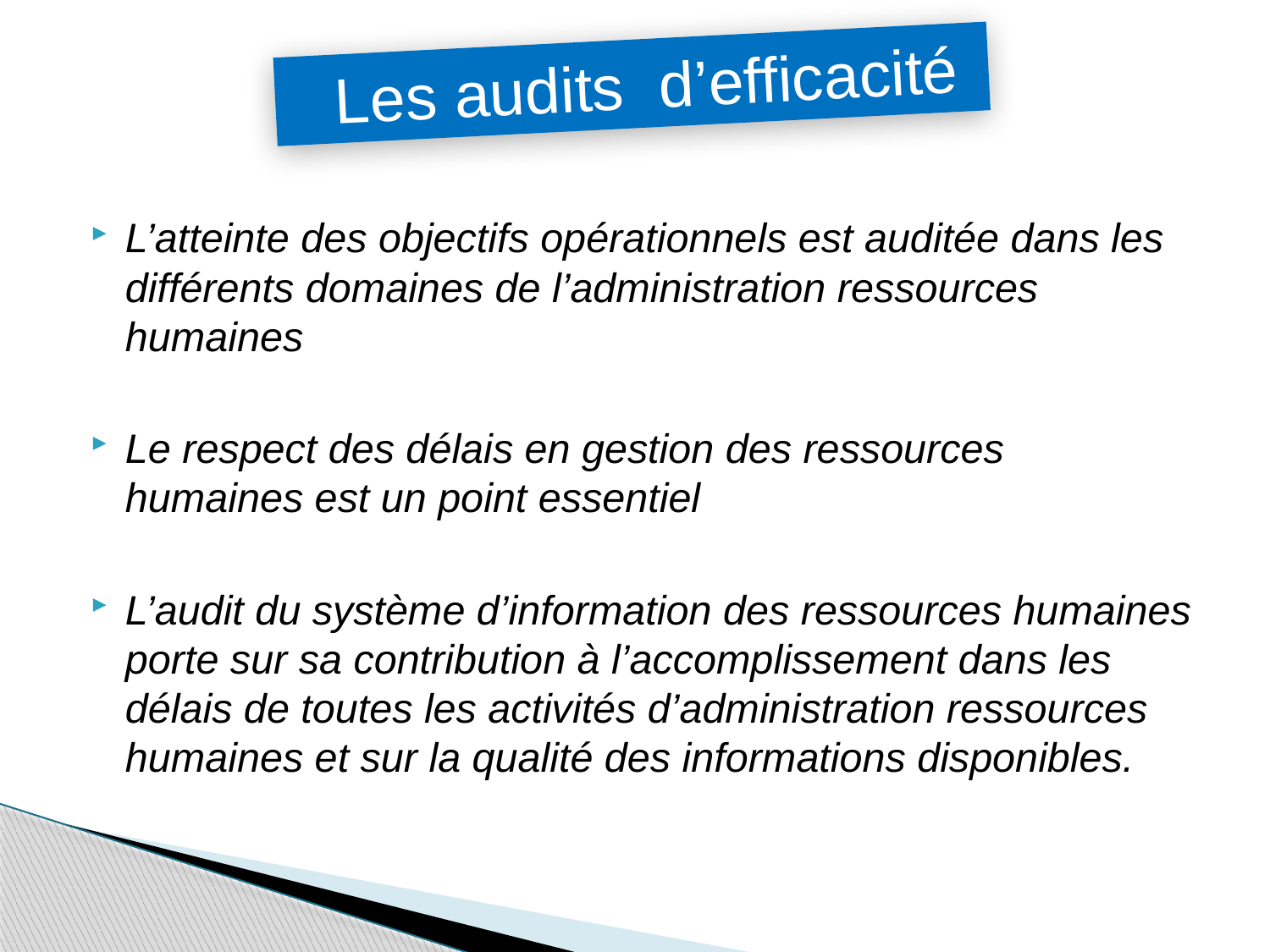

Les audits  d’efficacité
L’atteinte des objectifs opérationnels est auditée dans les différents domaines de l’administration ressources humaines

Le respect des délais en gestion des ressources humaines est un point essentiel

L’audit du système d’information des ressources humaines porte sur sa contribution à l’accomplissement dans les  délais de toutes les activités d’administration ressources humaines et sur la qualité des informations disponibles.